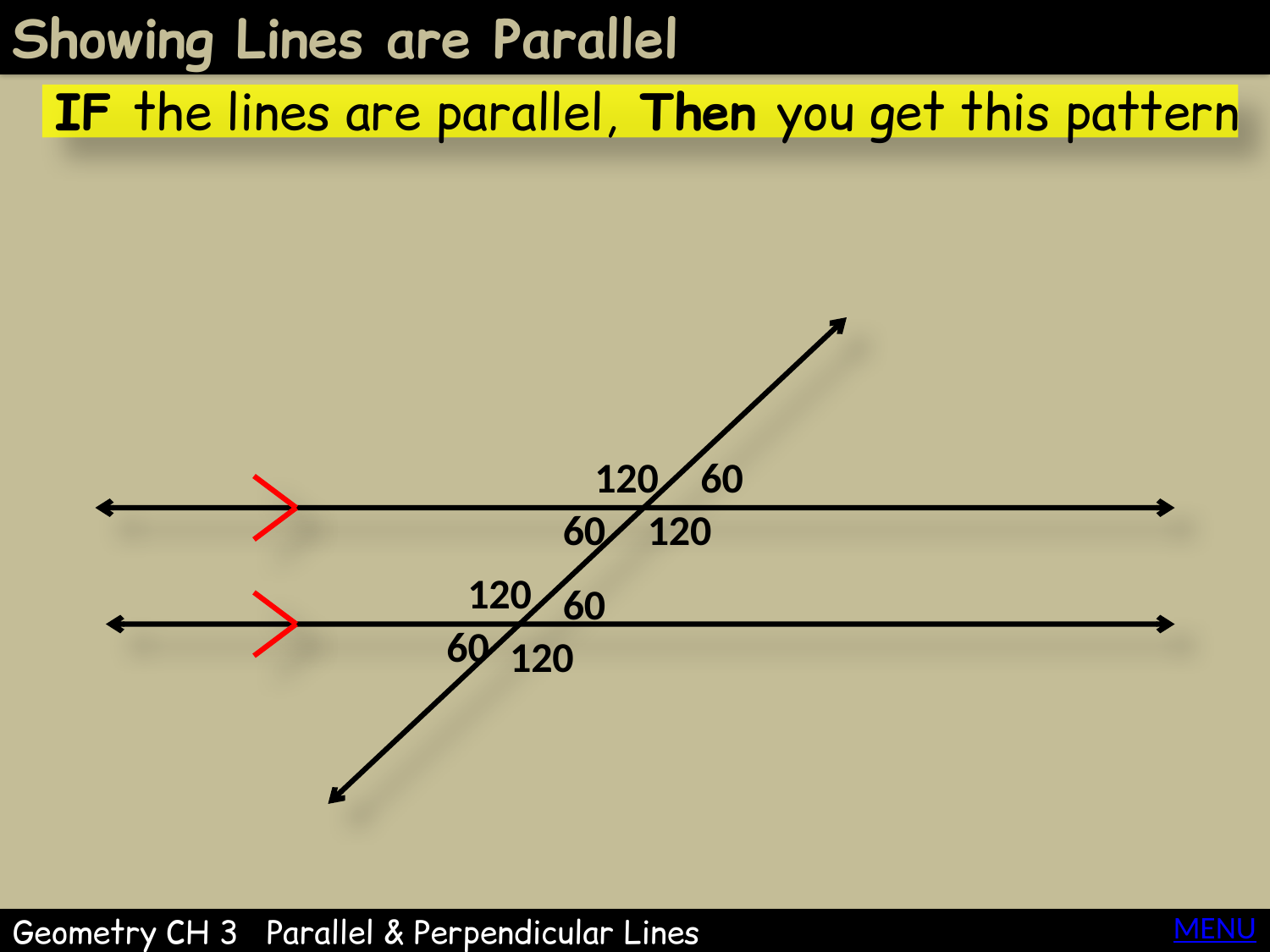

Showing Lines are Parallel
IF the lines are parallel, Then you get this pattern

120
60

60
120

120
60

60

120
MENU
Geometry CH 3	Parallel & Perpendicular Lines